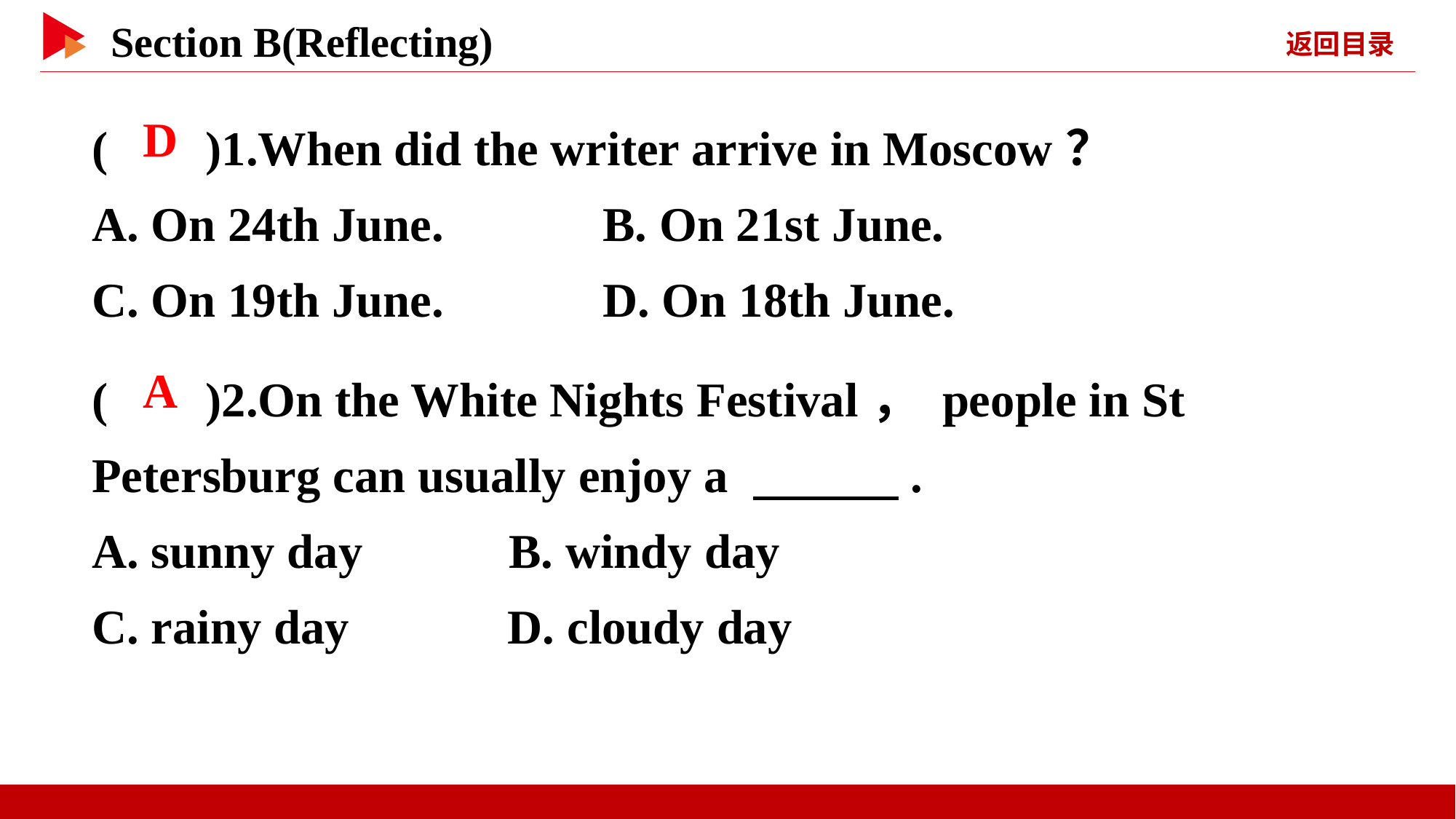

(        )1.When did the writer arrive in Moscow？
A. On 24th June.             B. On 21st June.
C. On 19th June.             D. On 18th June.
   D
(        )2.On the White Nights Festival， people in St Petersburg can usually enjoy a 　　　.
A. sunny day            B. windy day
C. rainy day             D. cloudy day
   A